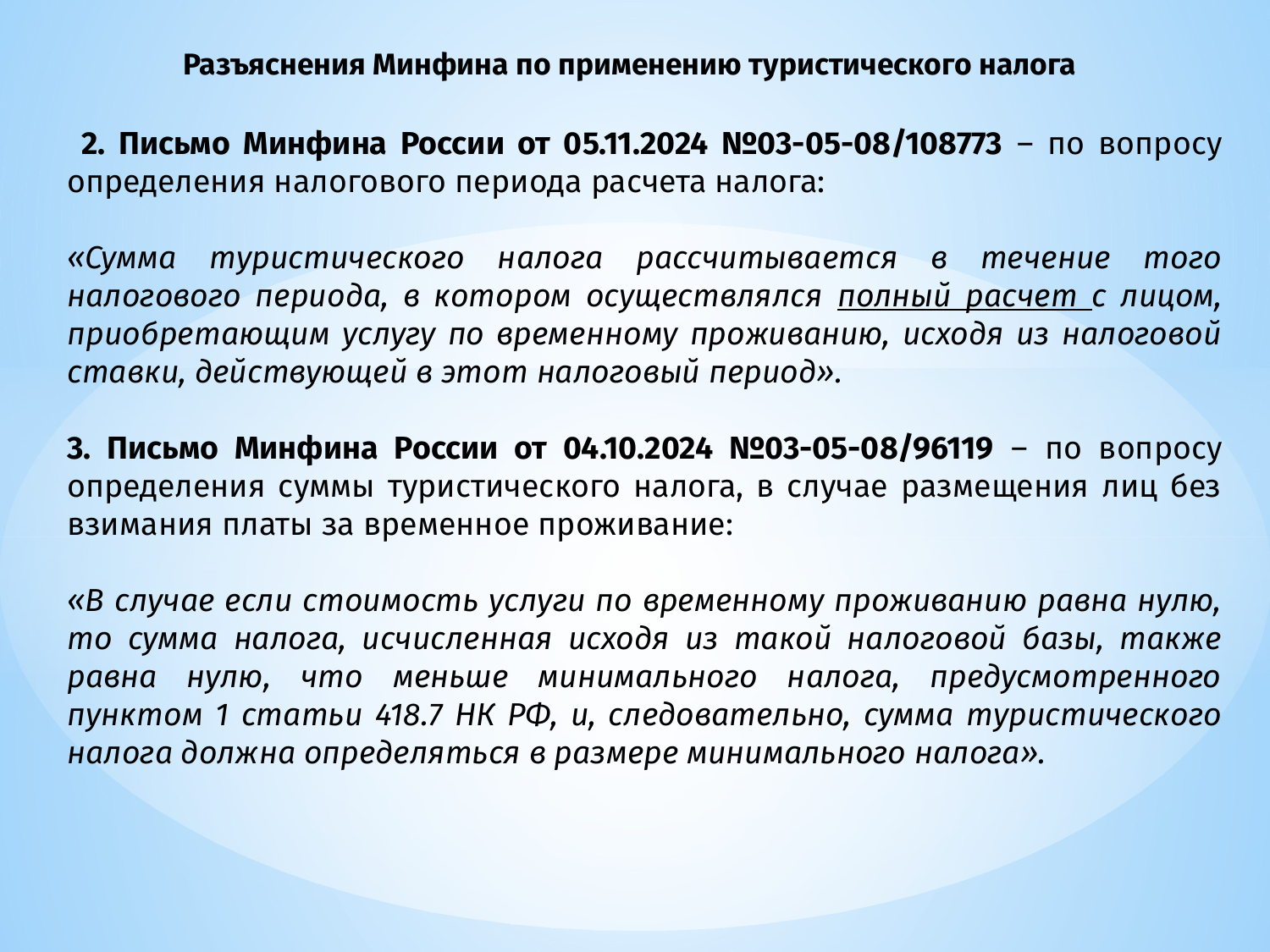

Разъяснения Минфина по применению туристического налога
 2. Письмо Минфина России от 05.11.2024 №03-05-08/108773 – по вопросу определения налогового периода расчета налога:

«Сумма туристического налога рассчитывается в течение того налогового периода, в котором осуществлялся полный расчет с лицом, приобретающим услугу по временному проживанию, исходя из налоговой ставки, действующей в этот налоговый период».

3. Письмо Минфина России от 04.10.2024 №03-05-08/96119 – по вопросу определения суммы туристического налога, в случае размещения лиц без взимания платы за временное проживание:

«В случае если стоимость услуги по временному проживанию равна нулю, то сумма налога, исчисленная исходя из такой налоговой базы, также равна нулю, что меньше минимального налога, предусмотренного пунктом 1 статьи 418.7 НК РФ, и, следовательно, сумма туристического налога должна определяться в размере минимального налога».